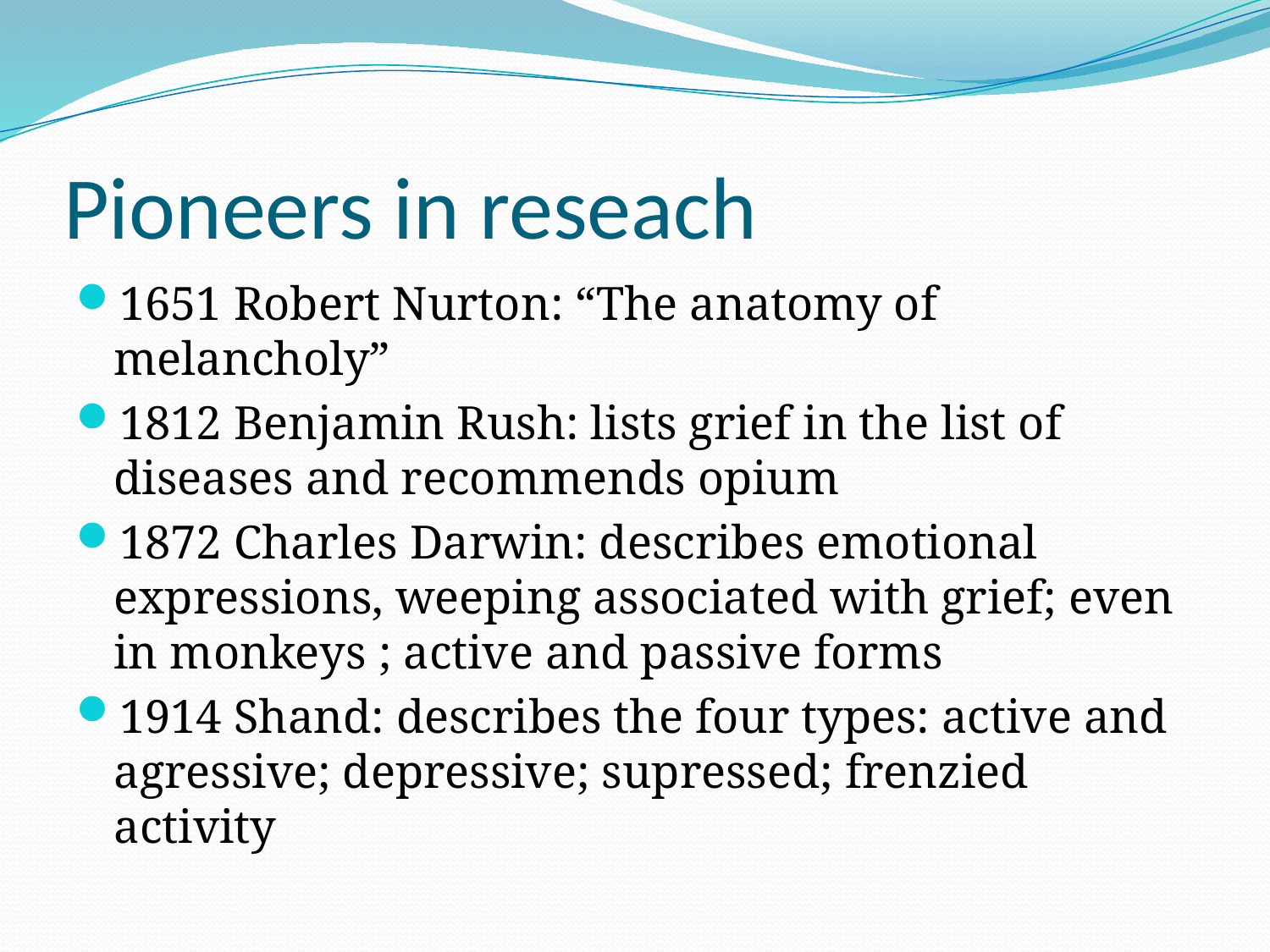

# Pioneers in reseach
1651 Robert Nurton: “The anatomy of melancholy”
1812 Benjamin Rush: lists grief in the list of diseases and recommends opium
1872 Charles Darwin: describes emotional expressions, weeping associated with grief; even in monkeys ; active and passive forms
1914 Shand: describes the four types: active and agressive; depressive; supressed; frenzied activity